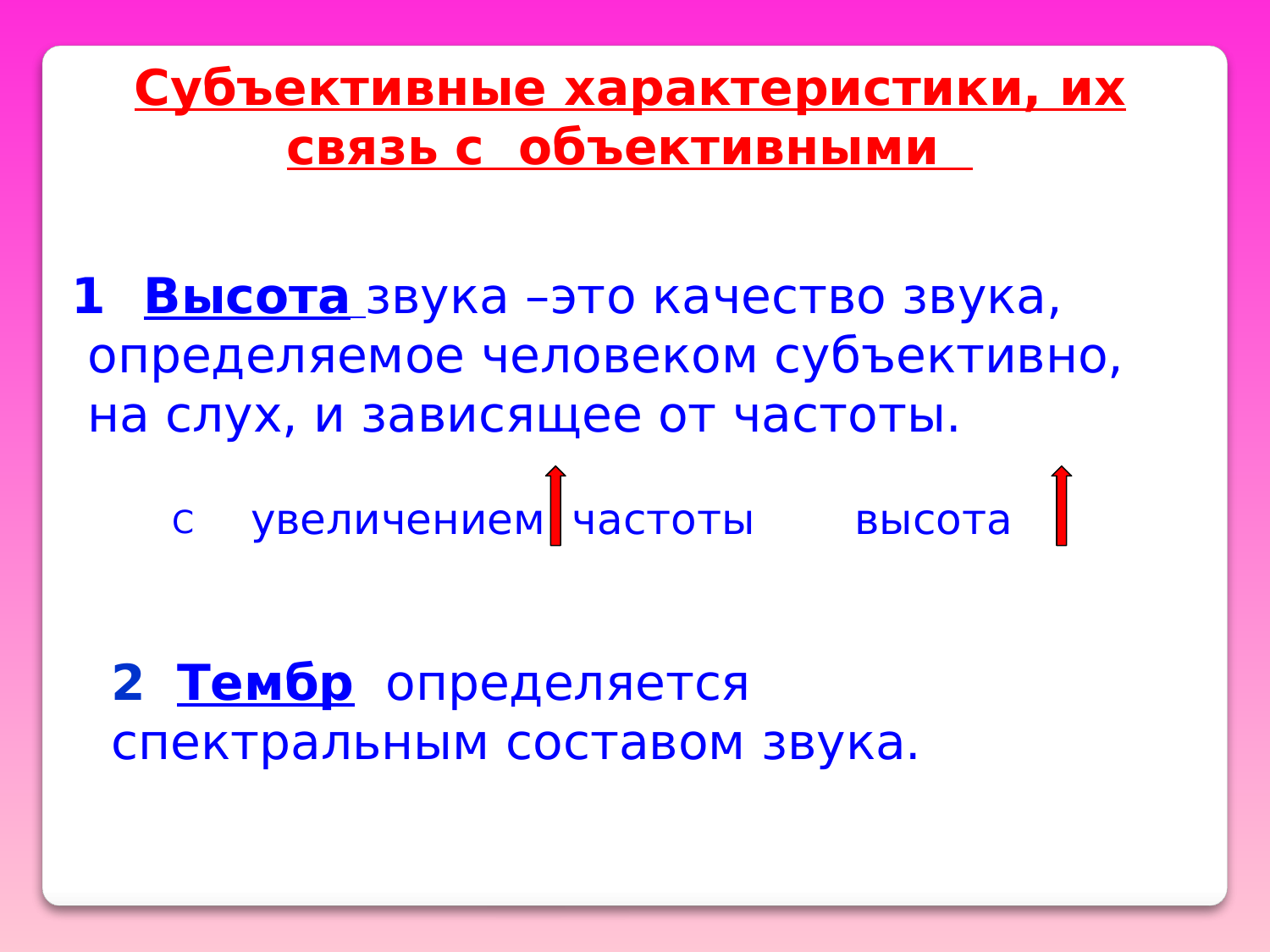

Субъективные характеристики, их связь с  объективными
Высота звука –это качество звука,
 определяемое человеком субъективно,
 на слух, и зависящее от частоты.

увеличением  частоты
высота
С

2  Тембр  определяется спектральным составом звука.